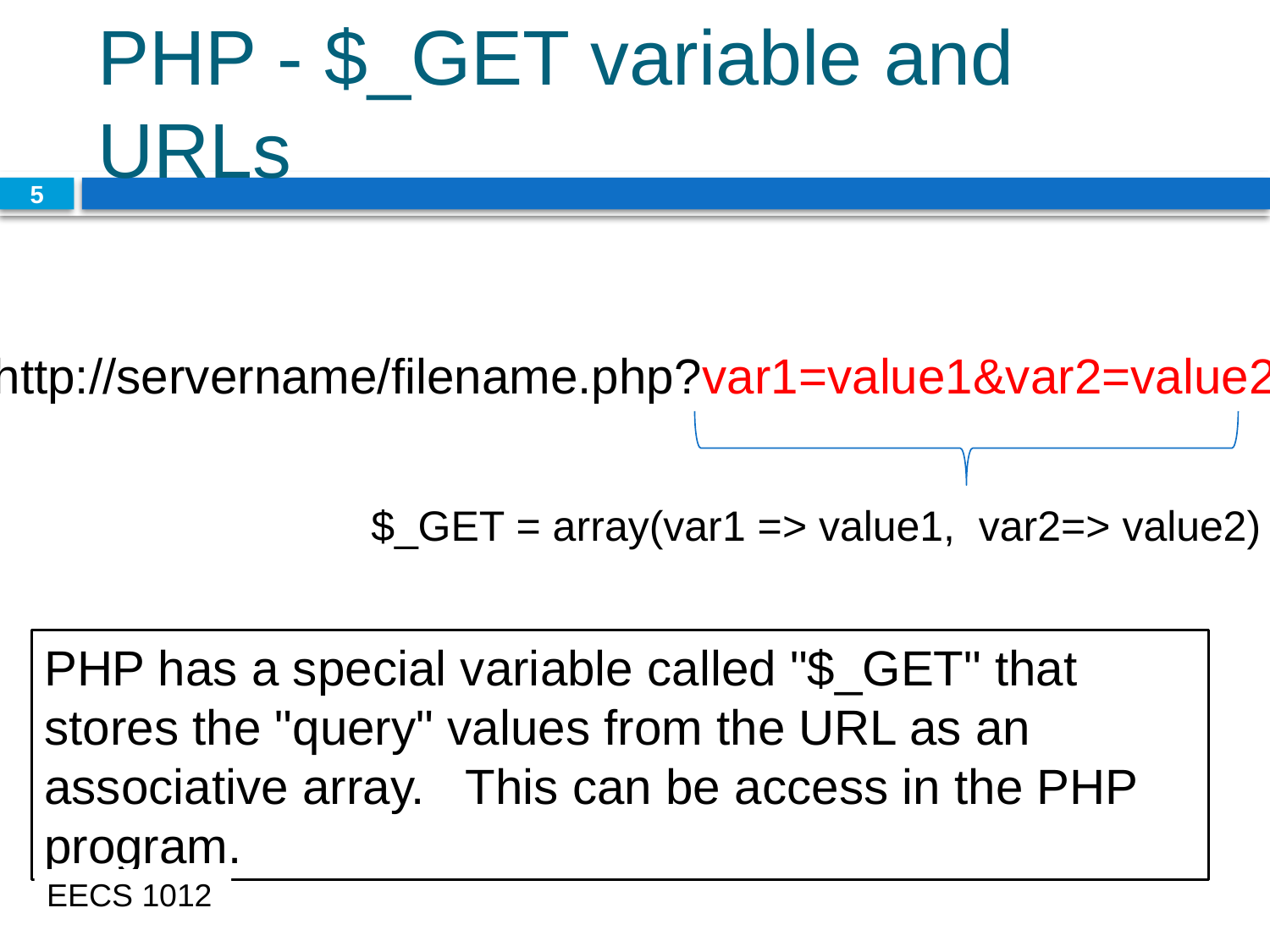

# PHP - $_GET variable and URLs
5

http://servername/filename.php?var1=value1&var2=value2
$_GET = array(var1 => value1,  var2=> value2)
PHP has a special variable called "$_GET" that stores the "query" values from the URL as an associative array.   This can be access in the PHP program.
EECS 1012